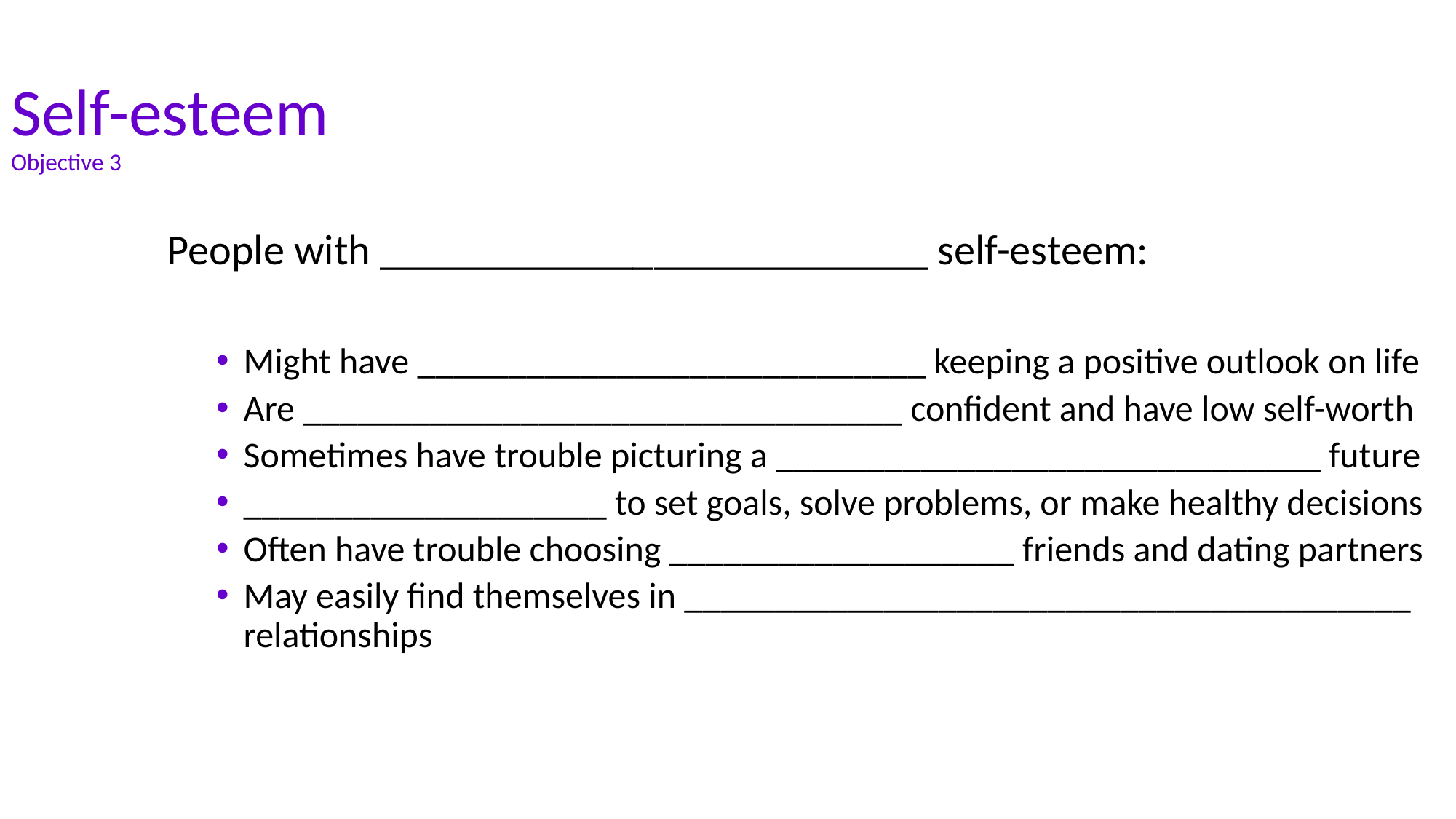

Self-esteem
Objective 3
People with __________________________ self-esteem:

Might have ____________________________ keeping a positive outlook on life
Are _________________________________ confident and have low self-worth
Sometimes have trouble picturing a ______________________________ future
____________________ to set goals, solve problems, or make healthy decisions
Often have trouble choosing ___________________ friends and dating partners
May easily find themselves in ________________________________________ relationships